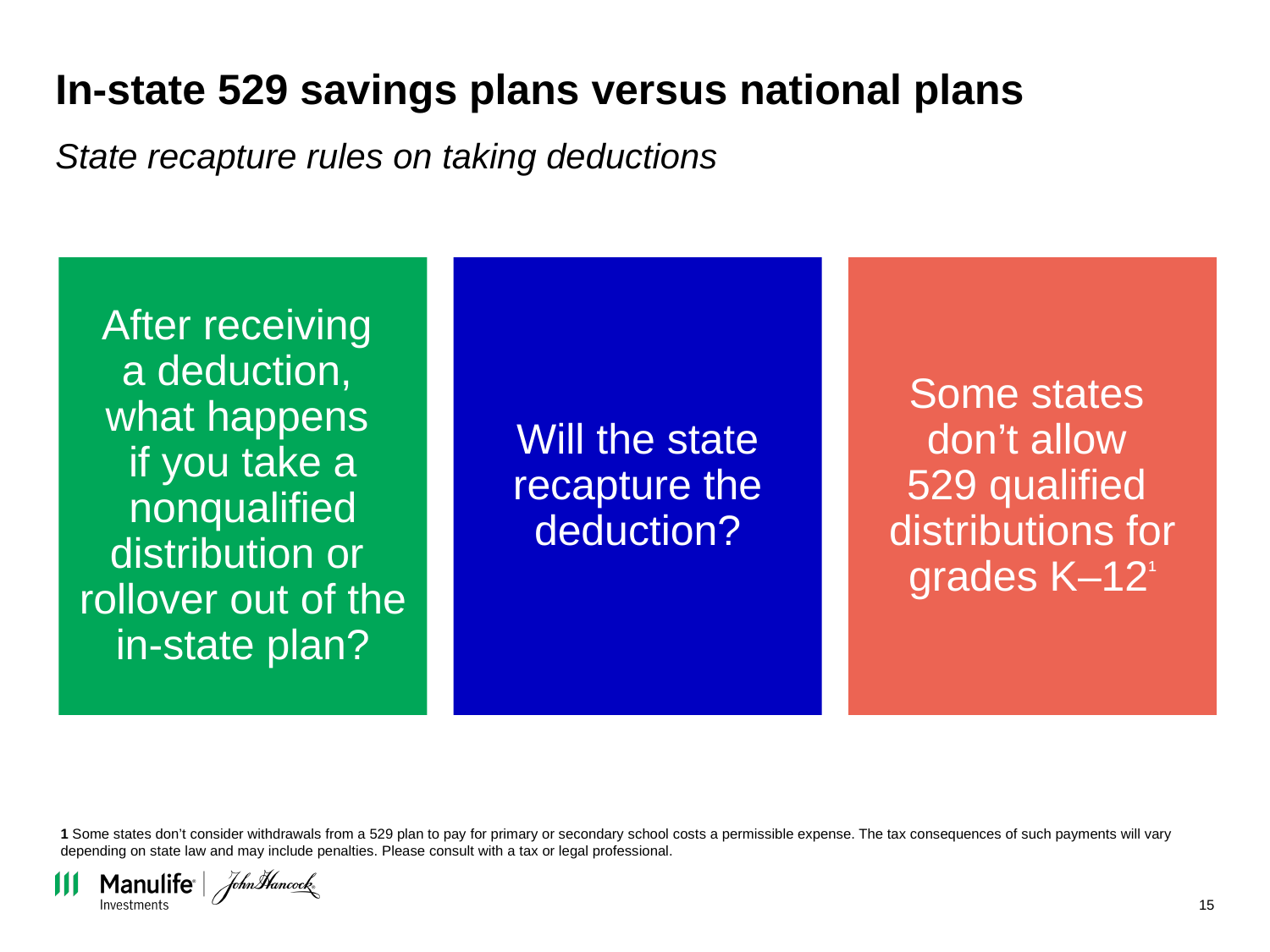

# In-state 529 savings plans versus national plans
State recapture rules on taking deductions
After receiving
a deduction,
what happens
if you take a nonqualified distribution or
rollover out of the in-state plan?
Will the state recapture the deduction?
Some states
don’t allow
529 qualified
distributions for grades K–12¹
1 Some states don’t consider withdrawals from a 529 plan to pay for primary or secondary school costs a permissible expense. The tax consequences of such payments will vary depending on state law and may include penalties. Please consult with a tax or legal professional.
15
THIS MATERIAL IS FOR INSTITUTIONAL/BROKER-DEALER USE ONLY. NOT FOR DISTRIBUTION OR USE WITH THE PUBLIC.